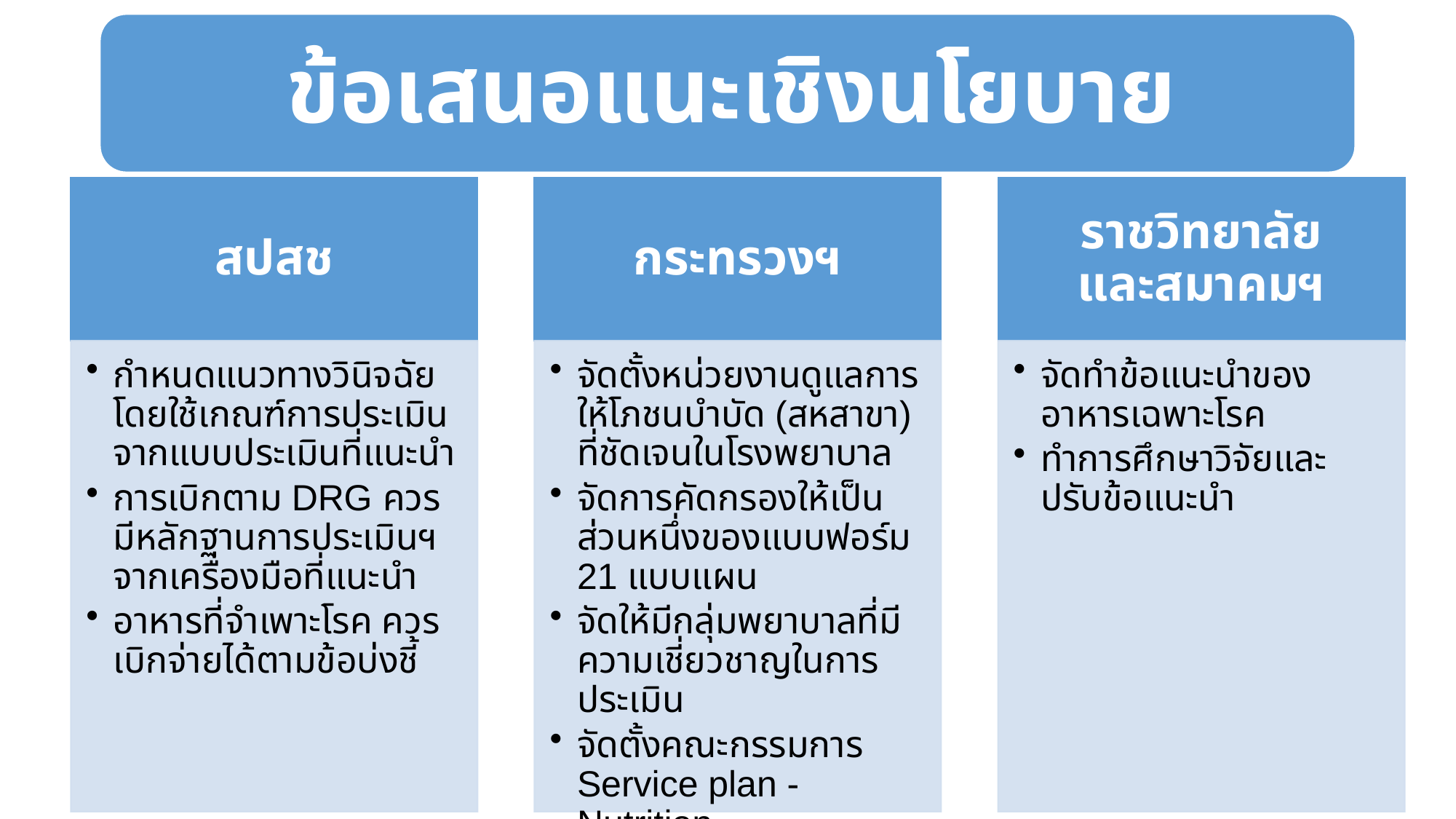

ข้อเสนอแนะเชิงนโยบาย
สปสช
กำหนดแนวทางวินิจฉัยโดยใช้เกณฑ์การประเมินจากแบบประเมินที่แนะนำ
การเบิกตาม DRG ควรมีหลักฐานการประเมินฯ จากเครื่องมือที่แนะนำ
อาหารที่จำเพาะโรค ควรเบิกจ่ายได้ตามข้อบ่งชี้
กระทรวงฯ
จัดตั้งหน่วยงานดูแลการให้โภชนบำบัด (สหสาขา) ที่ชัดเจนในโรงพยาบาล
จัดการคัดกรองให้เป็นส่วนหนึ่งของแบบฟอร์ม 21 แบบแผน
จัดให้มีกลุ่มพยาบาลที่มีความเชี่ยวชาญในการประเมิน
จัดตั้งคณะกรรมการ Service plan - Nutrition
ราชวิทยาลัย
และสมาคมฯ
จัดทำข้อแนะนำของอาหารเฉพาะโรค
ทำการศึกษาวิจัยและปรับข้อแนะนำ